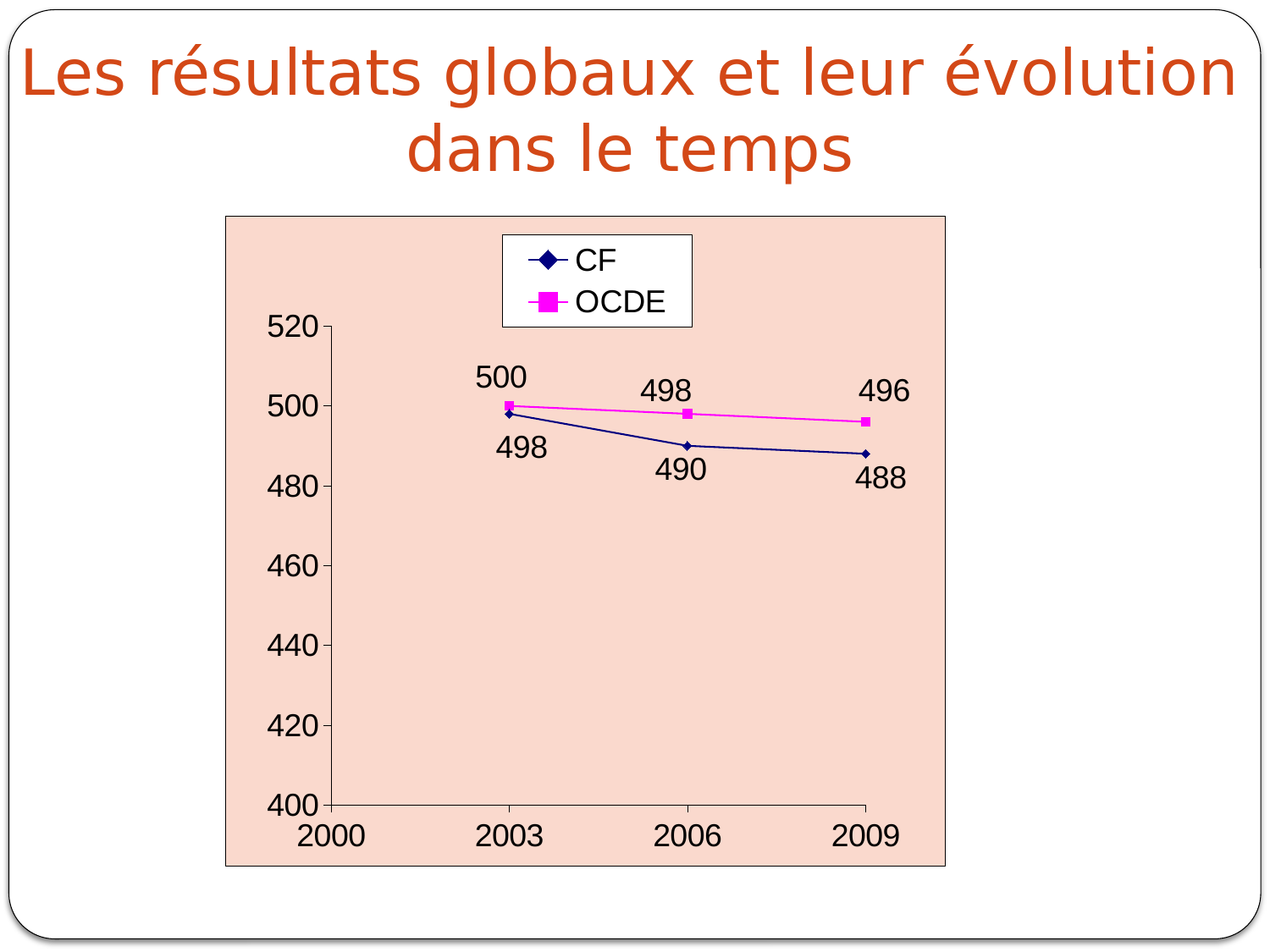

# Les résultats globaux et leur évolution dans le temps

### Chart

| Category | CF | OCDE |
|---|---|---|